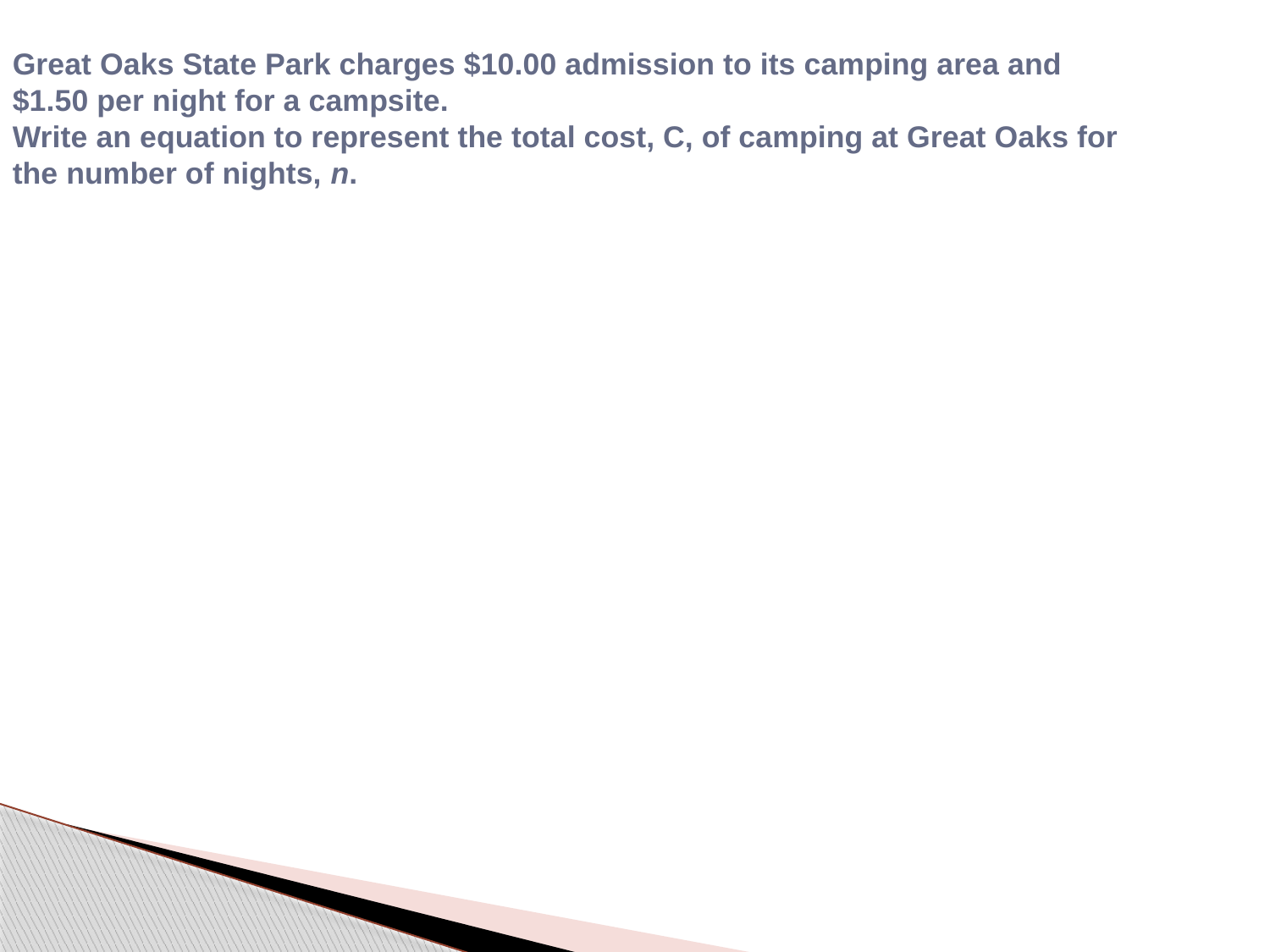

Great Oaks State Park charges $10.00 admission to its camping area and $1.50 per night for a campsite.
Write an equation to represent the total cost, C, of camping at Great Oaks for the number of nights, n.